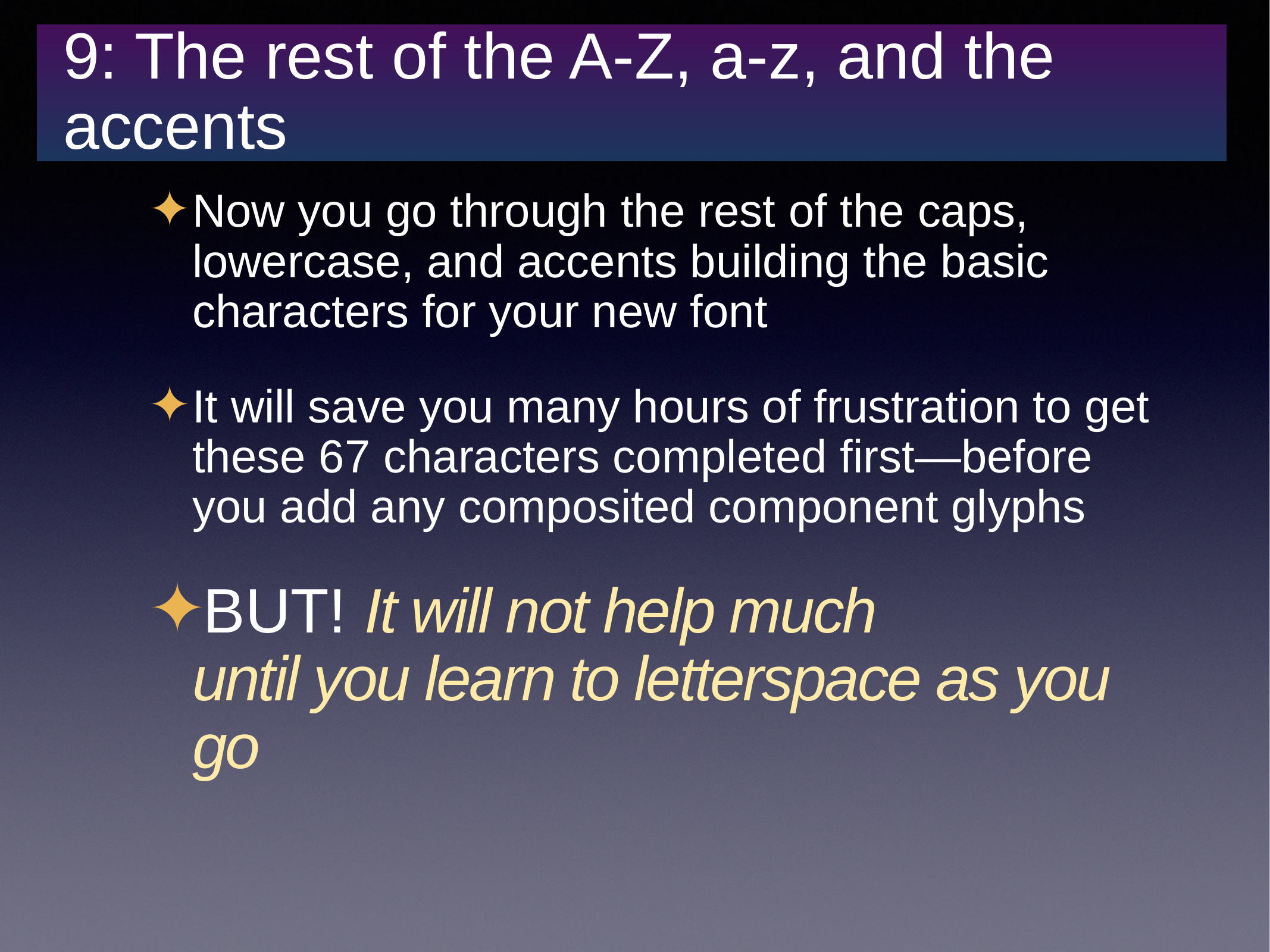

9: The rest of the A-Z, a-z, and the accents
Now you go through the rest of the caps, lowercase, and accents building the basic characters for your new font
It will save you many hours of frustration to get these 67 characters completed first—before you add any composited component glyphs
BUT! It will not help much
until you learn to letterspace as you go